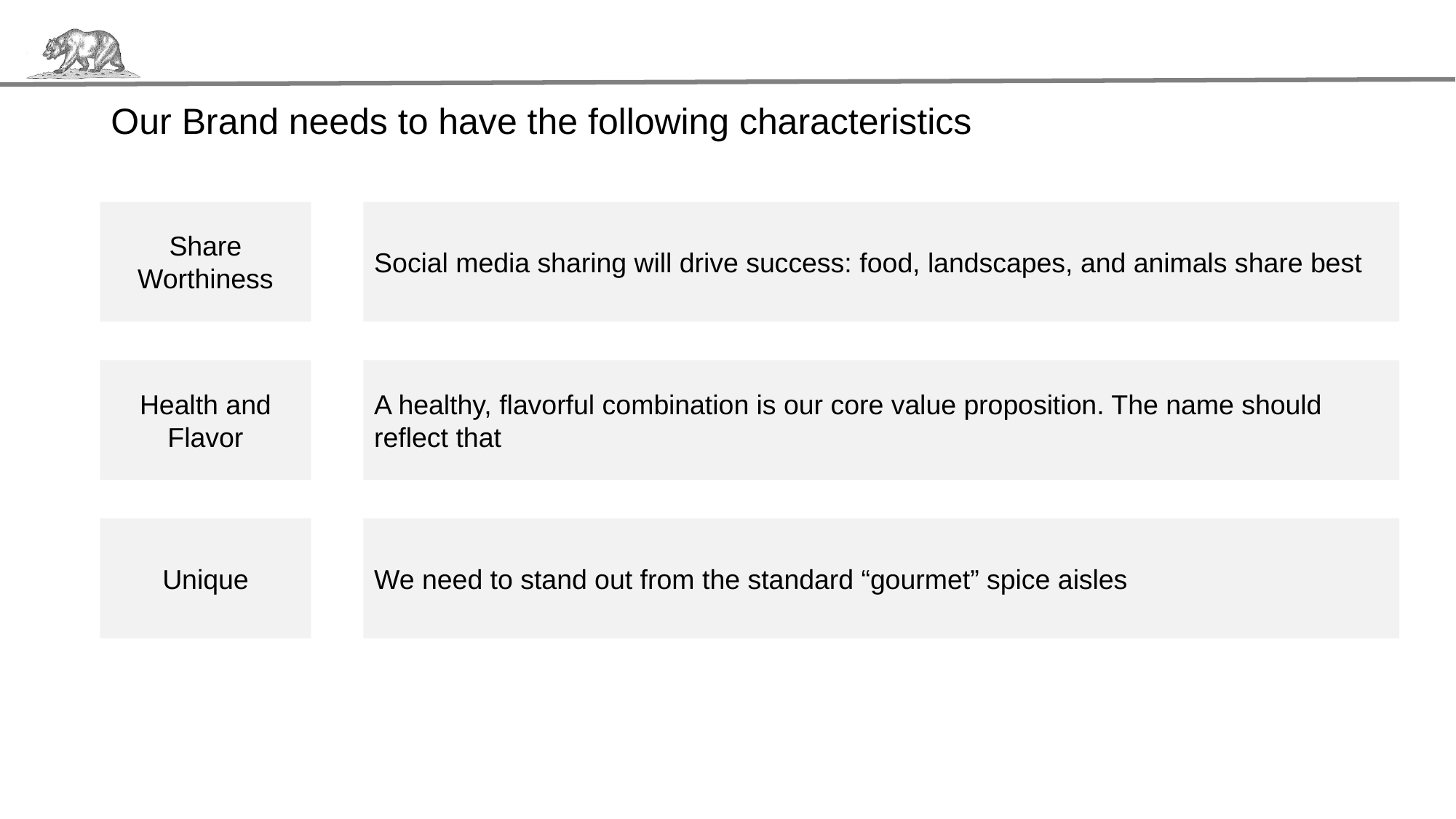

# Our Brand needs to have the following characteristics
Share Worthiness
Social media sharing will drive success: food, landscapes, and animals share best
Health and Flavor
A healthy, flavorful combination is our core value proposition. The name should reflect that
Unique
We need to stand out from the standard “gourmet” spice aisles